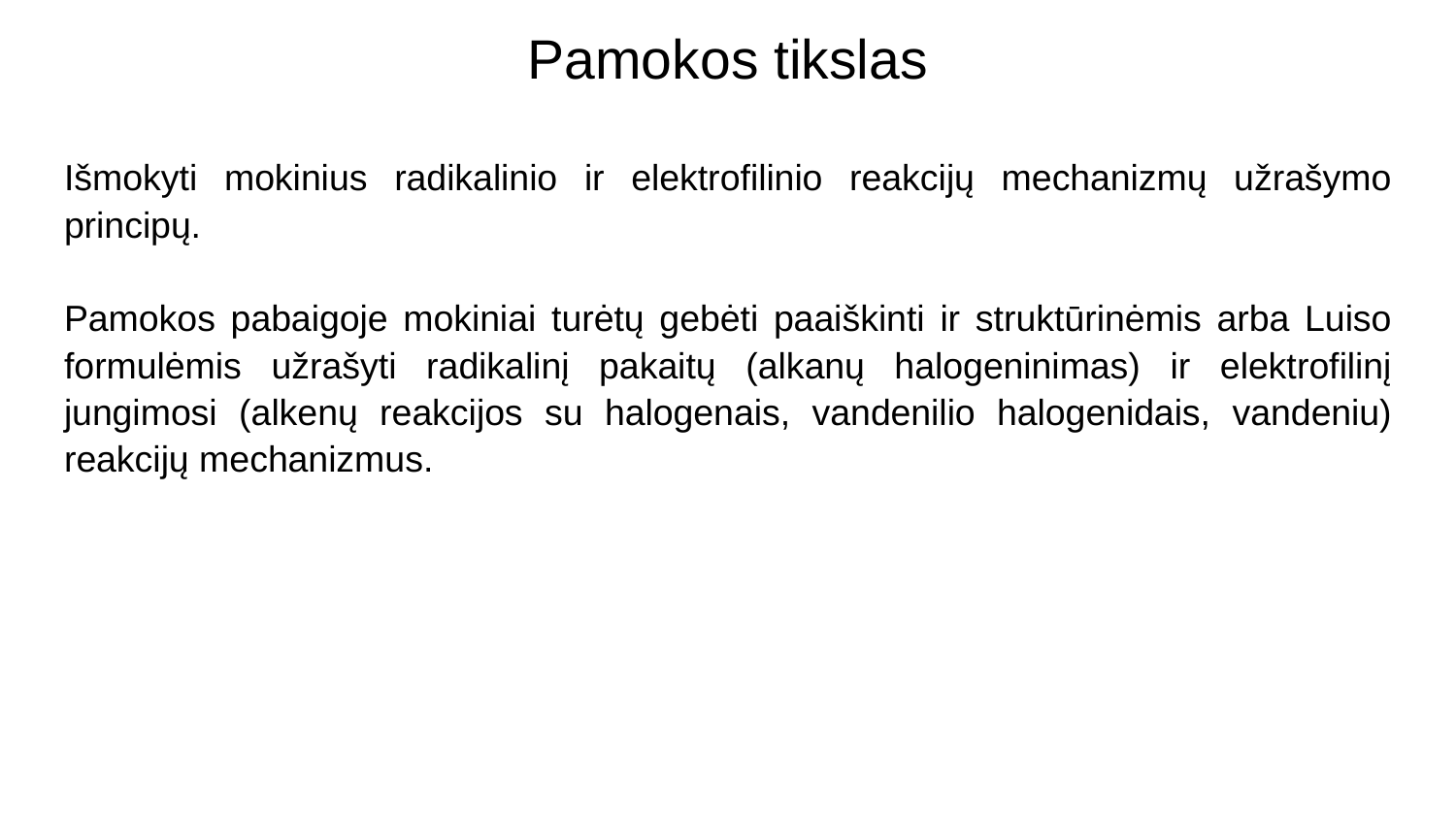

# Pamokos tikslas
Išmokyti mokinius radikalinio ir elektrofilinio reakcijų mechanizmų užrašymo principų.

Pamokos pabaigoje mokiniai turėtų gebėti paaiškinti ir struktūrinėmis arba Luiso formulėmis užrašyti radikalinį pakaitų (alkanų halogeninimas) ir elektrofilinį jungimosi (alkenų reakcijos su halogenais, vandenilio halogenidais, vandeniu) reakcijų mechanizmus.